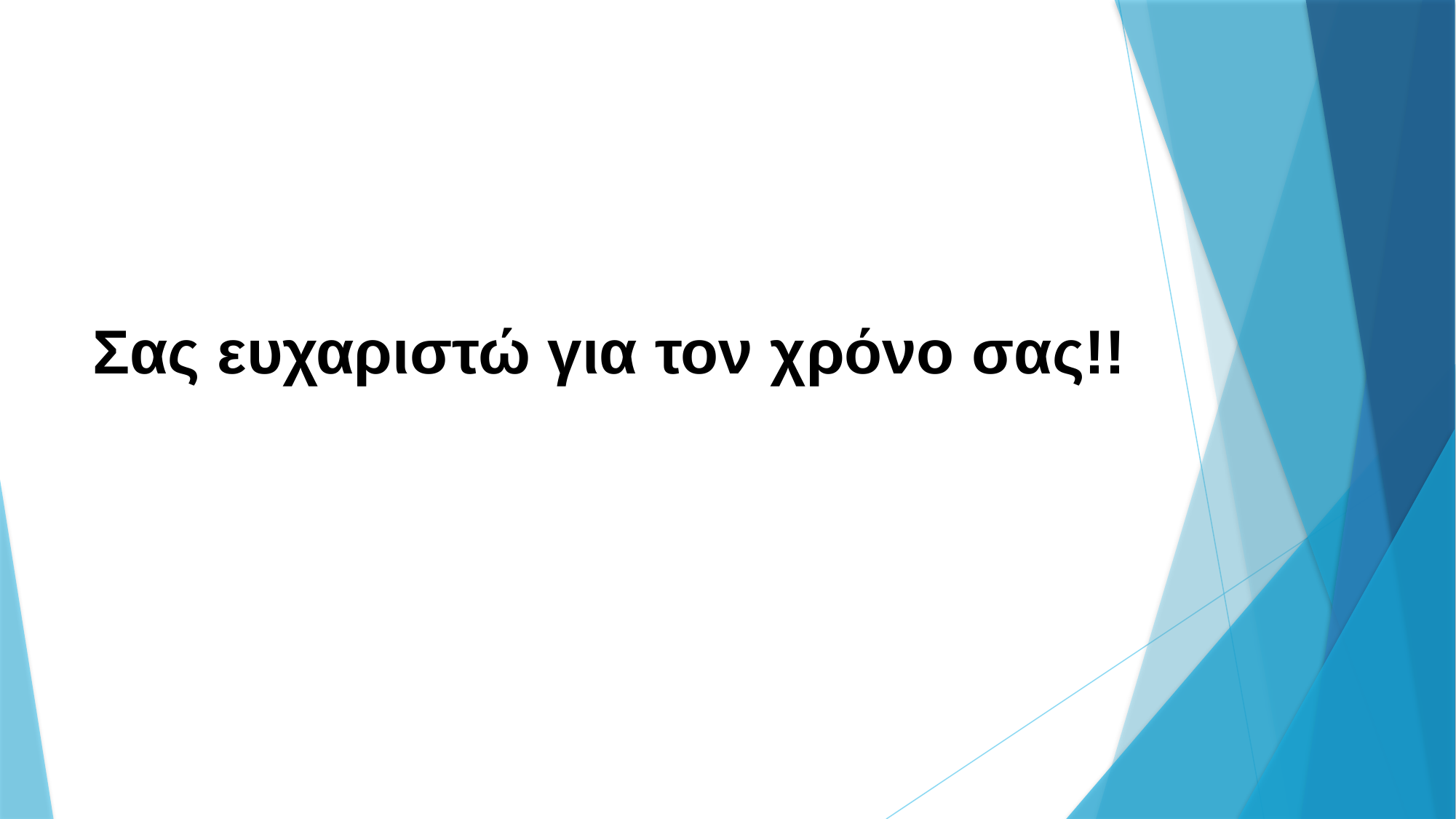

# Σας ευχαριστώ για τον χρόνο σας!!